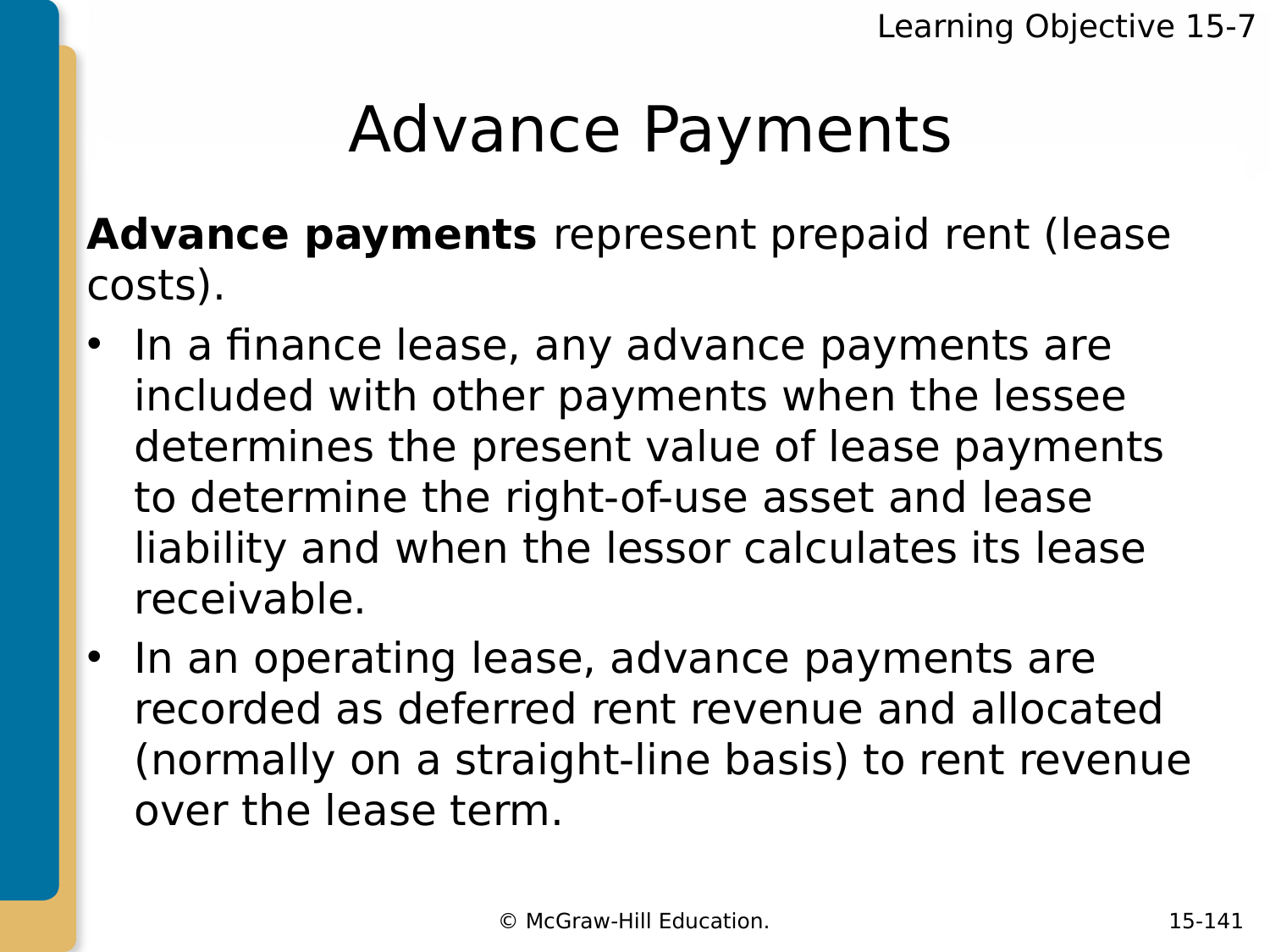

Learning Objective 15-7
# Advance Payments
Advance payments represent prepaid rent (lease costs).
In a finance lease, any advance payments are included with other payments when the lessee determines the present value of lease payments to determine the right-of-use asset and lease liability and when the lessor calculates its lease receivable.
In an operating lease, advance payments are recorded as deferred rent revenue and allocated (normally on a straight-line basis) to rent revenue over the lease term.